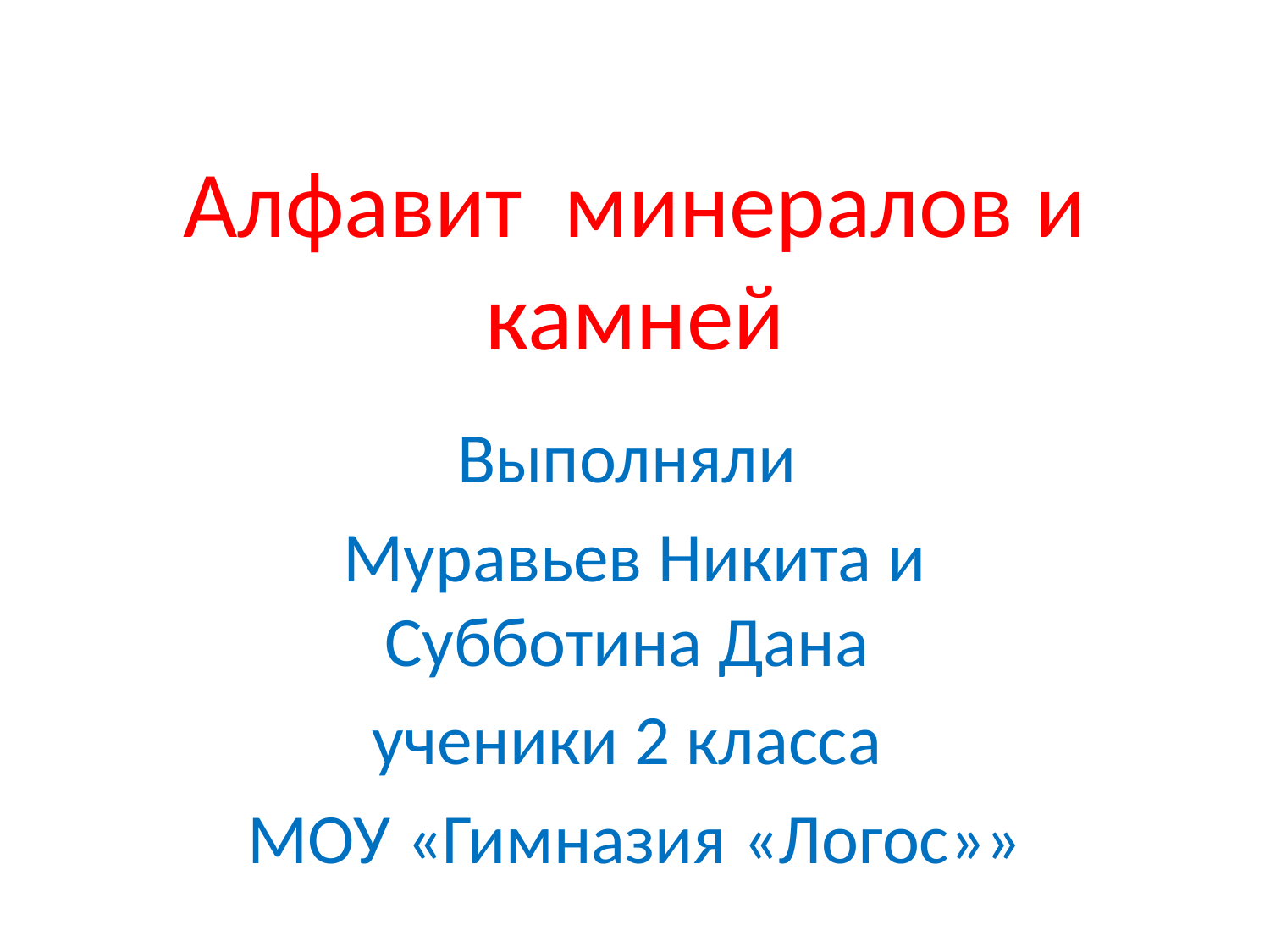

# Алфавит  минералов и камней
Выполняли
Муравьев Никита и Субботина Дана
ученики 2 класса
МОУ «Гимназия «Логос»»